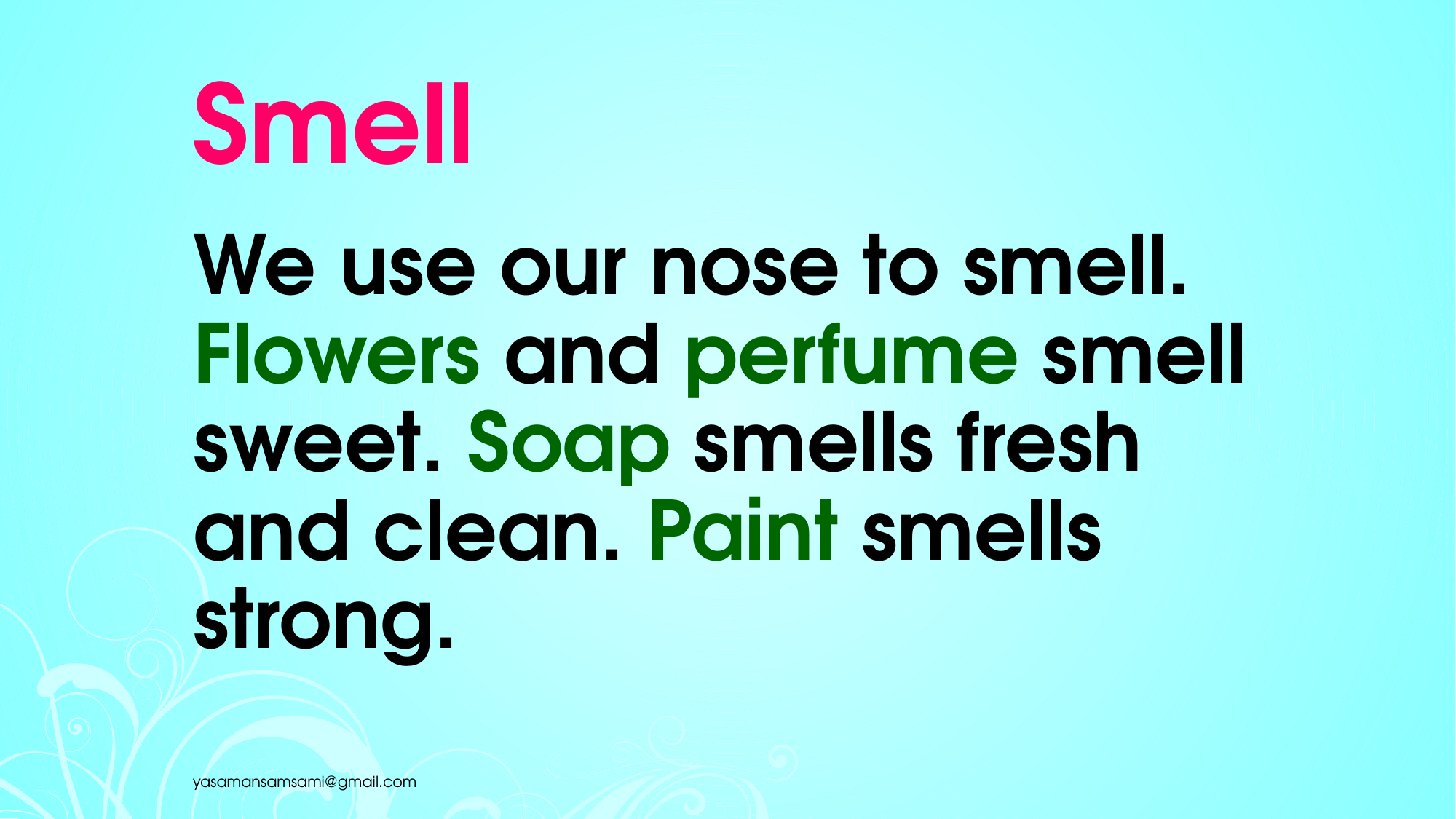

# Smell
We use our nose to smell. Flowers and perfume smell sweet. Soap smells fresh and clean. Paint smells strong.
yasamansamsami@gmail.com